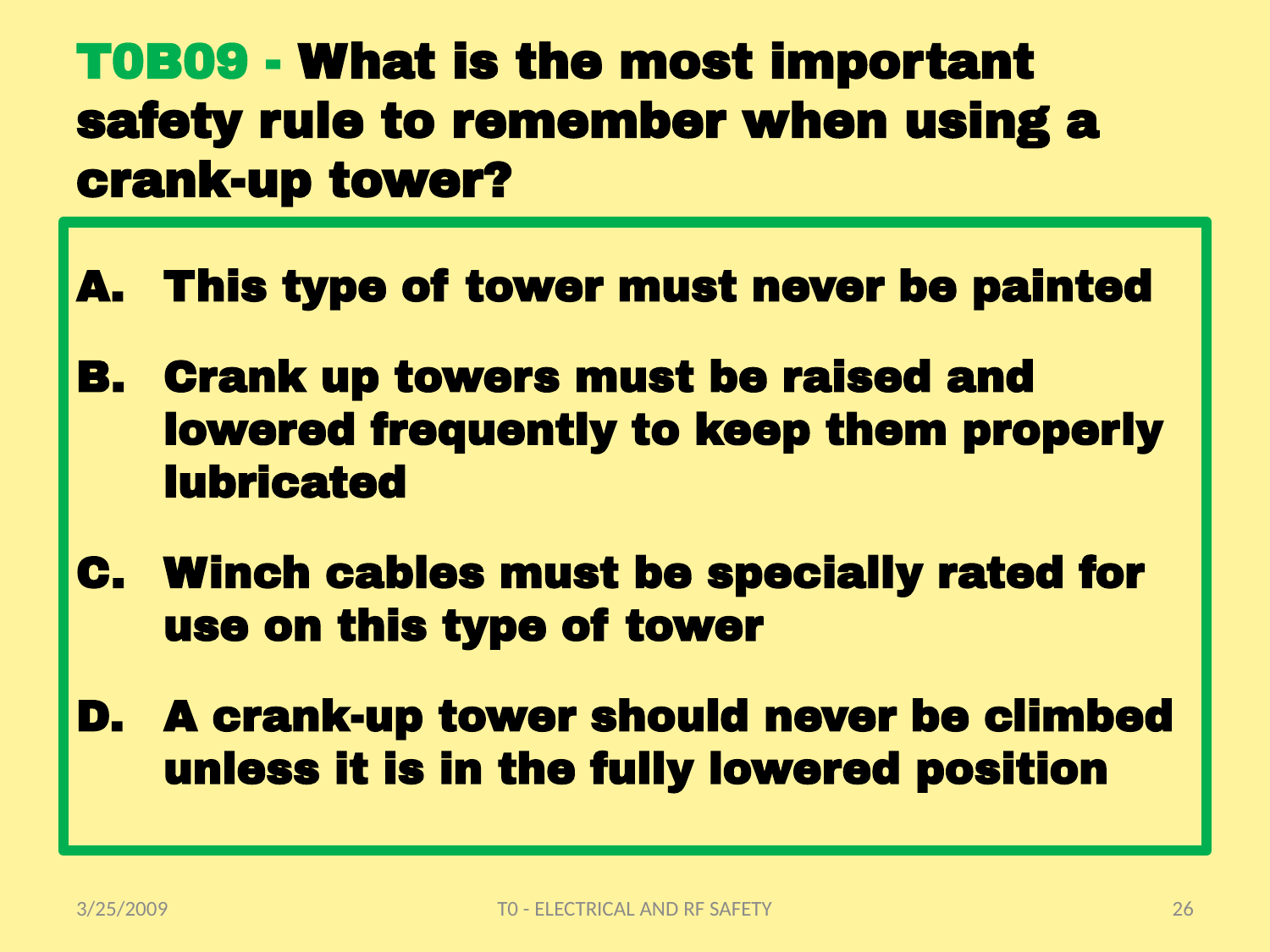

# T0B09 - What is the most important safety rule to remember when using a crank-up tower?

This type of tower must never be painted

Crank up towers must be raised and lowered frequently to keep them properly lubricated

Winch cables must be specially rated for use on this type of tower

A crank-up tower should never be climbed unless it is in the fully lowered position
3/25/2009
T0 - ELECTRICAL AND RF SAFETY
26